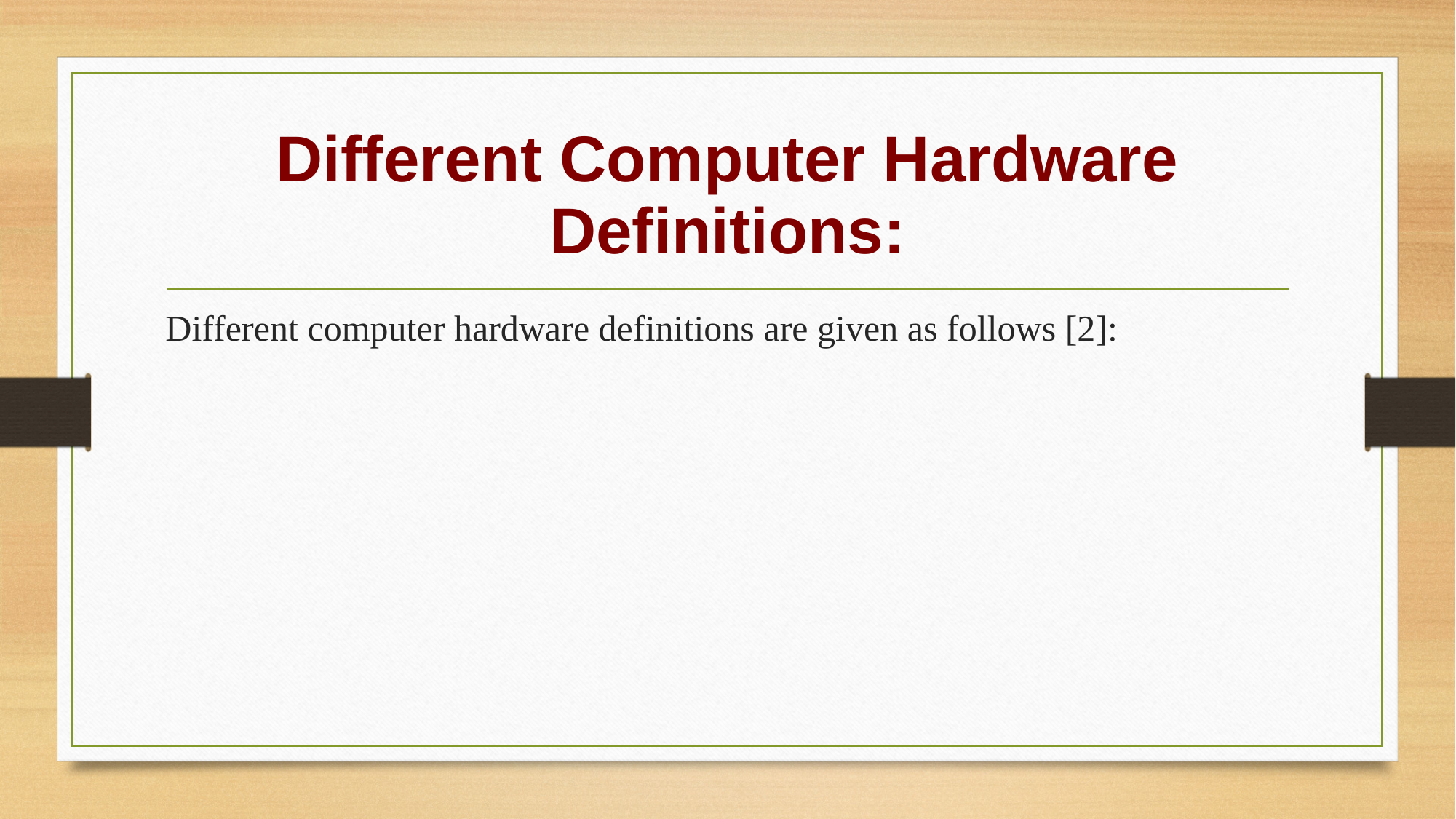

# Different Computer Hardware Definitions:
Different computer hardware definitions are given as follows [2]: